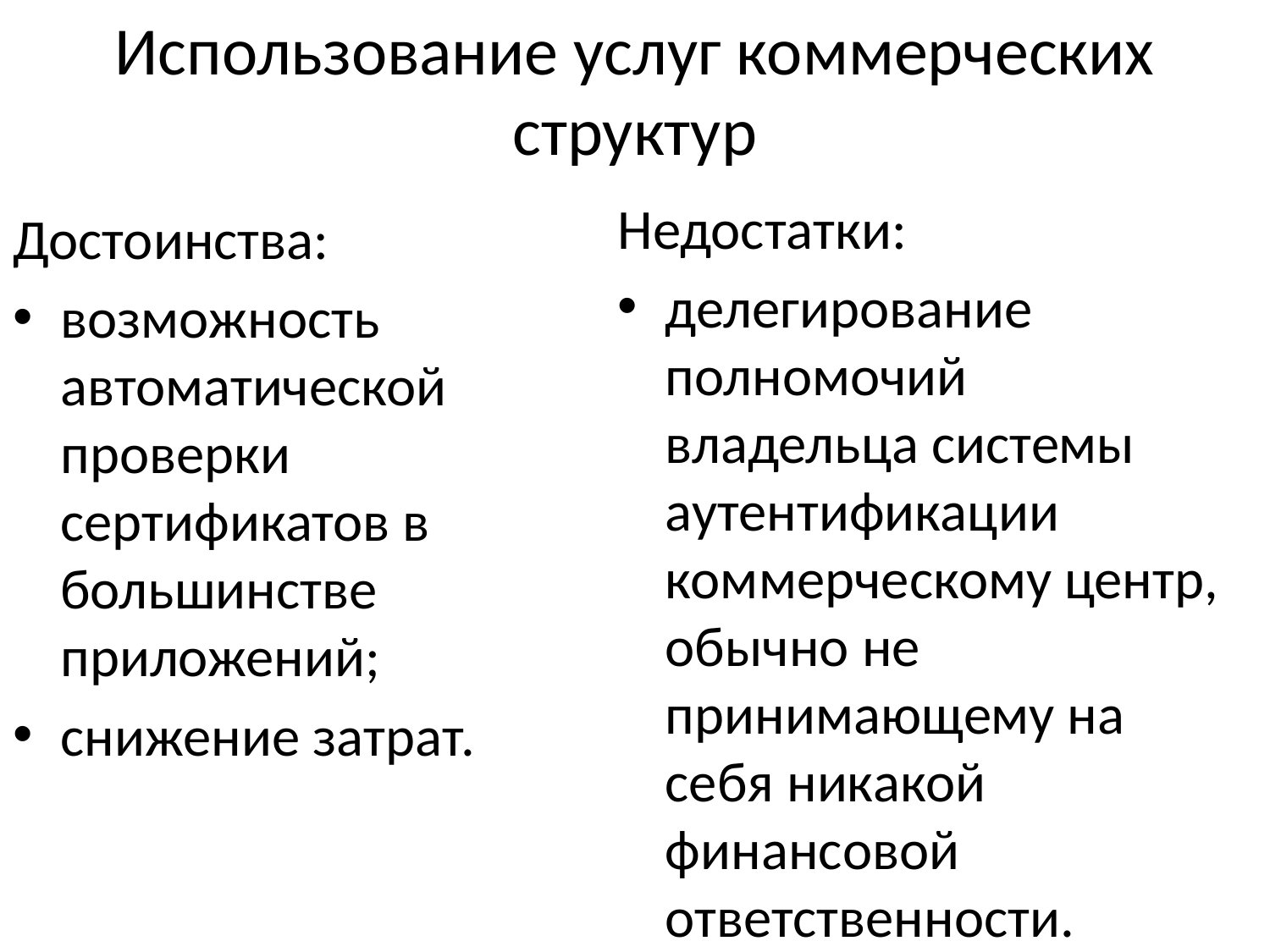

# Использование услуг коммерческих структур
Недостатки:
делегирование полномочий владельца системы аутентификации коммерческому центр, обычно не принимающему на себя никакой финансовой ответственности.
Достоинства:
возможность автоматической проверки сертификатов в большинстве приложений;
снижение затрат.